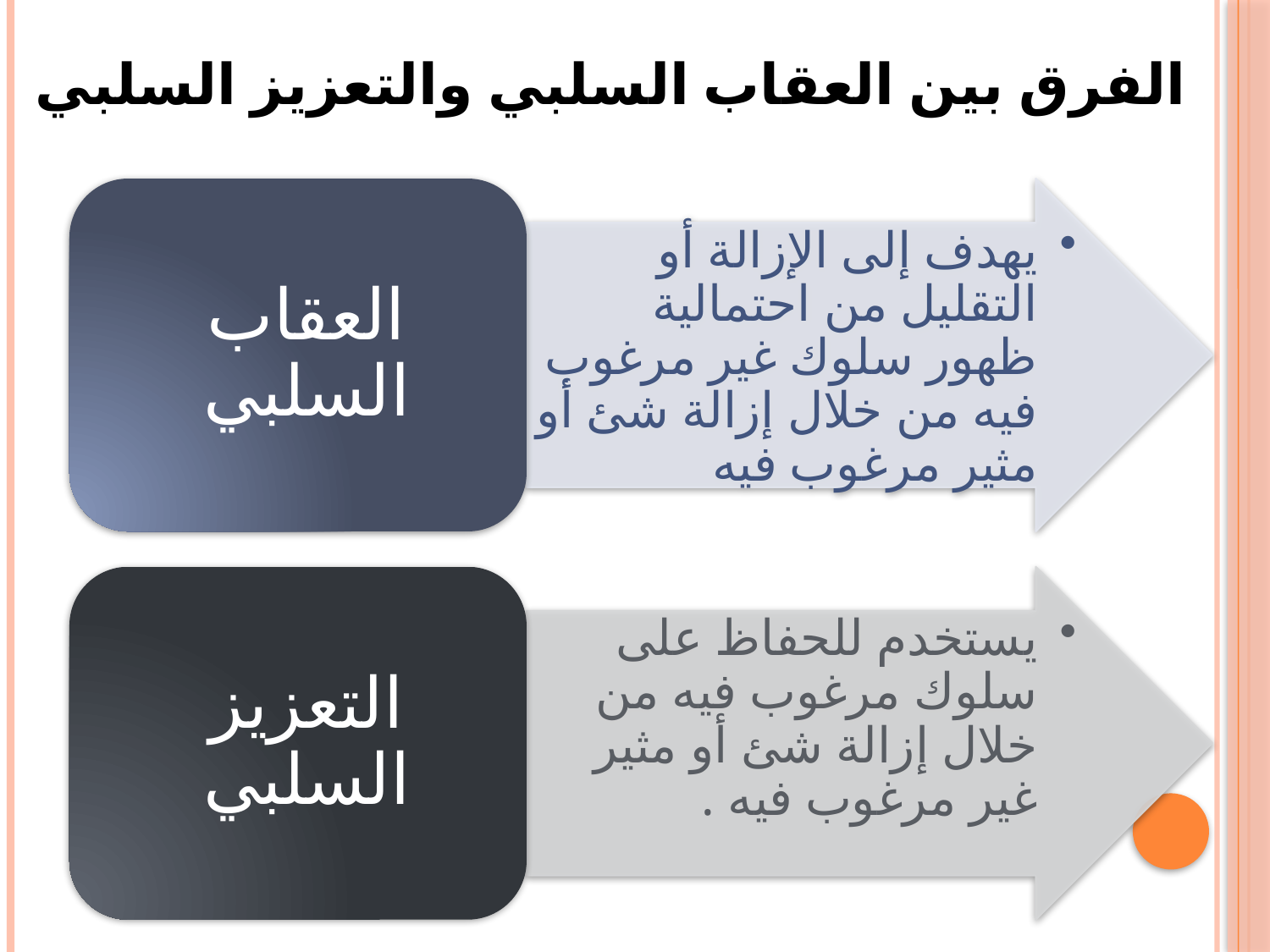

الفرق بين العقاب السلبي والتعزيز السلبي
يهدف إلى الإزالة أو التقليل من احتمالية ظهور سلوك غير مرغوب فيه من خلال إزالة شئ أو مثير مرغوب فيه
العقاب السلبي
يستخدم للحفاظ على سلوك مرغوب فيه من خلال إزالة شئ أو مثير غير مرغوب فيه .
التعزيز السلبي